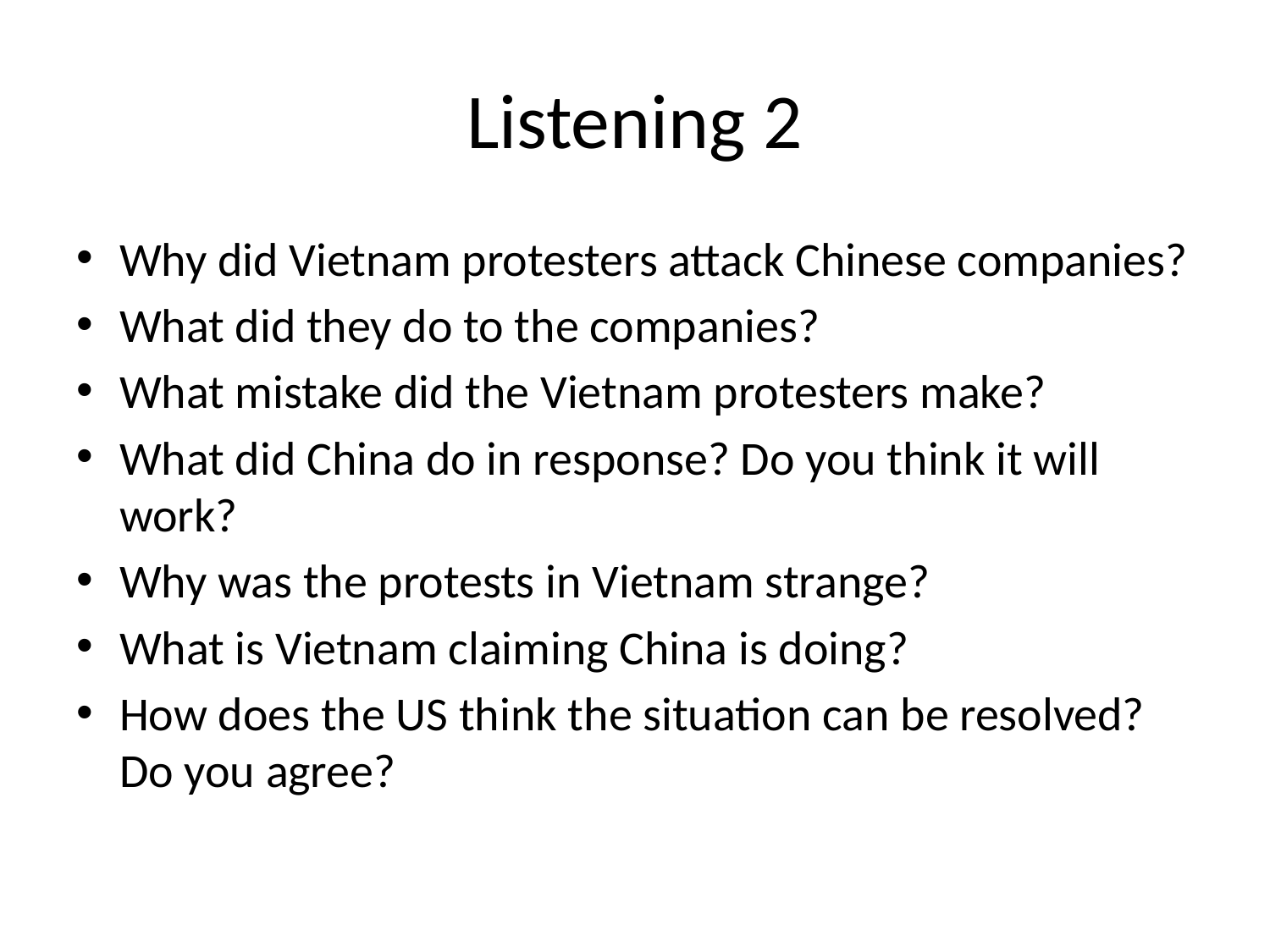

# Listening 2
Why did Vietnam protesters attack Chinese companies?
What did they do to the companies?
What mistake did the Vietnam protesters make?
What did China do in response? Do you think it will work?
Why was the protests in Vietnam strange?
What is Vietnam claiming China is doing?
How does the US think the situation can be resolved? Do you agree?